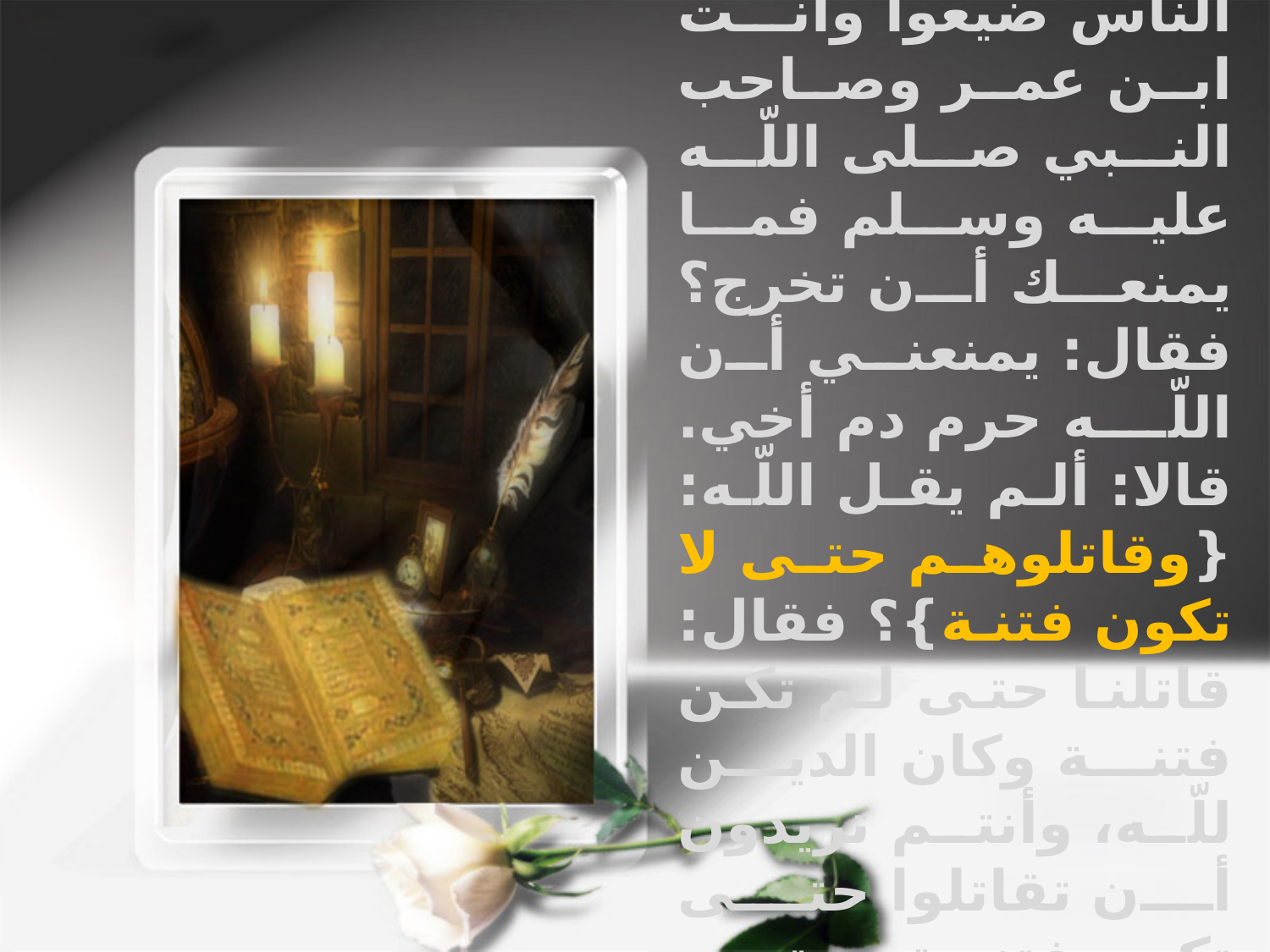

وقال البخاري قوله: {وقاتلوهم حتى لا تكون فتنة} عن ابن عمر قال: أتاه رجلان في فتنة ابن الزبير فقالا: إن الناس ضيعوا وأنت ابن عمر وصاحب النبي صلى اللّه عليه وسلم فما يمنعك أن تخرج؟ فقال: يمنعني أن اللّه حرم دم أخي. قالا: ألم يقل اللّه: {وقاتلوهم حتى لا تكون فتنة}؟ فقال: قاتلنا حتى لم تكن فتنة وكان الدين للّه، وأنتم تريدون أن تقاتلوا حتى تكون فتنة وحتى يكون الدين لغير اللّه.
ابن كثير
 ـ  وهذا هو حال المسلمين اليوم !!   ـ